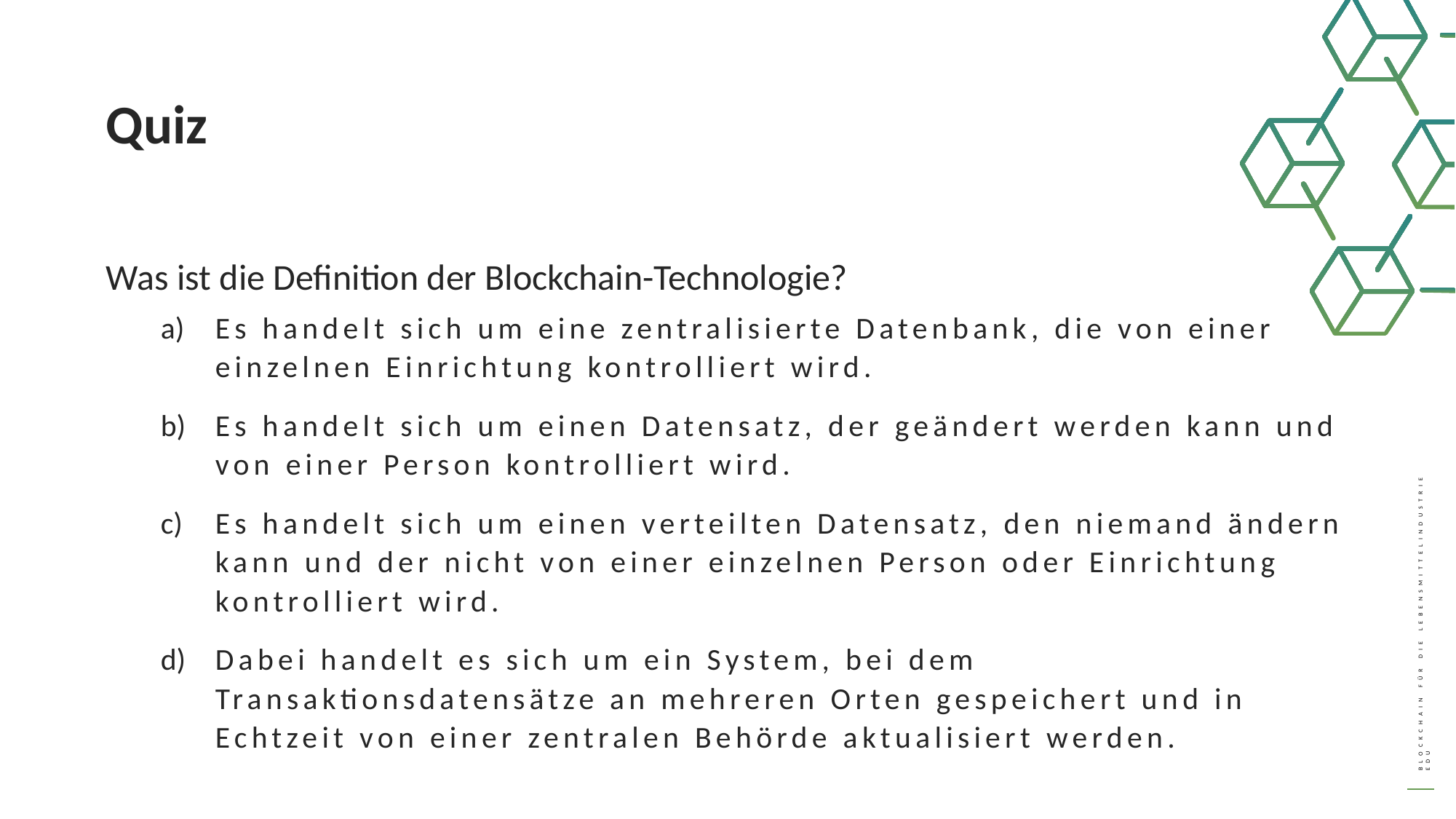

Quiz
Was ist die Definition der Blockchain-Technologie?
Es handelt sich um eine zentralisierte Datenbank, die von einer einzelnen Einrichtung kontrolliert wird.
Es handelt sich um einen Datensatz, der geändert werden kann und von einer Person kontrolliert wird.
Es handelt sich um einen verteilten Datensatz, den niemand ändern kann und der nicht von einer einzelnen Person oder Einrichtung kontrolliert wird.
Dabei handelt es sich um ein System, bei dem Transaktionsdatensätze an mehreren Orten gespeichert und in Echtzeit von einer zentralen Behörde aktualisiert werden.